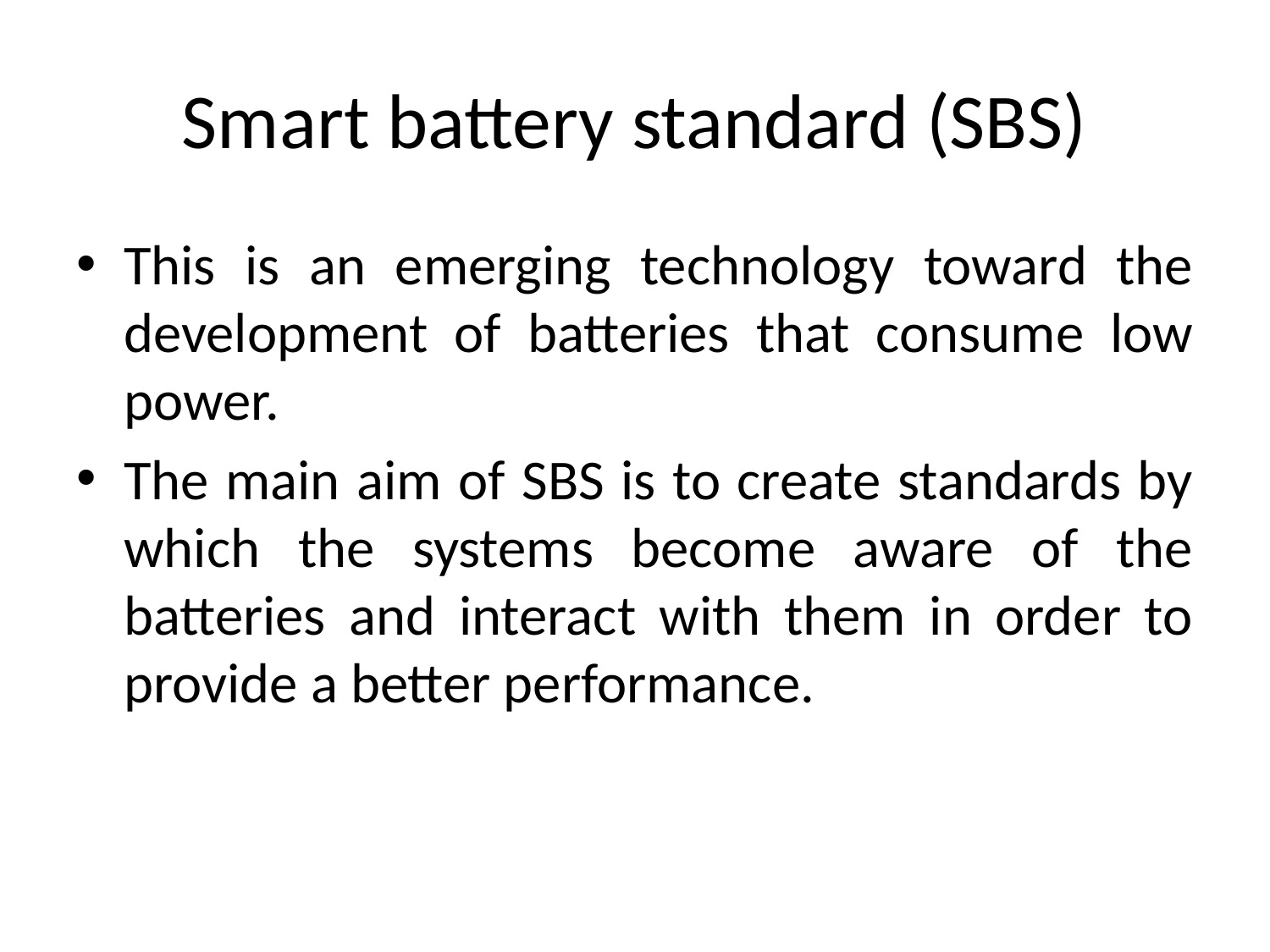

# Smart battery standard (SBS)
This is an emerging technology toward the development of batteries that consume low power.
The main aim of SBS is to create standards by which the systems become aware of the batteries and interact with them in order to provide a better performance.